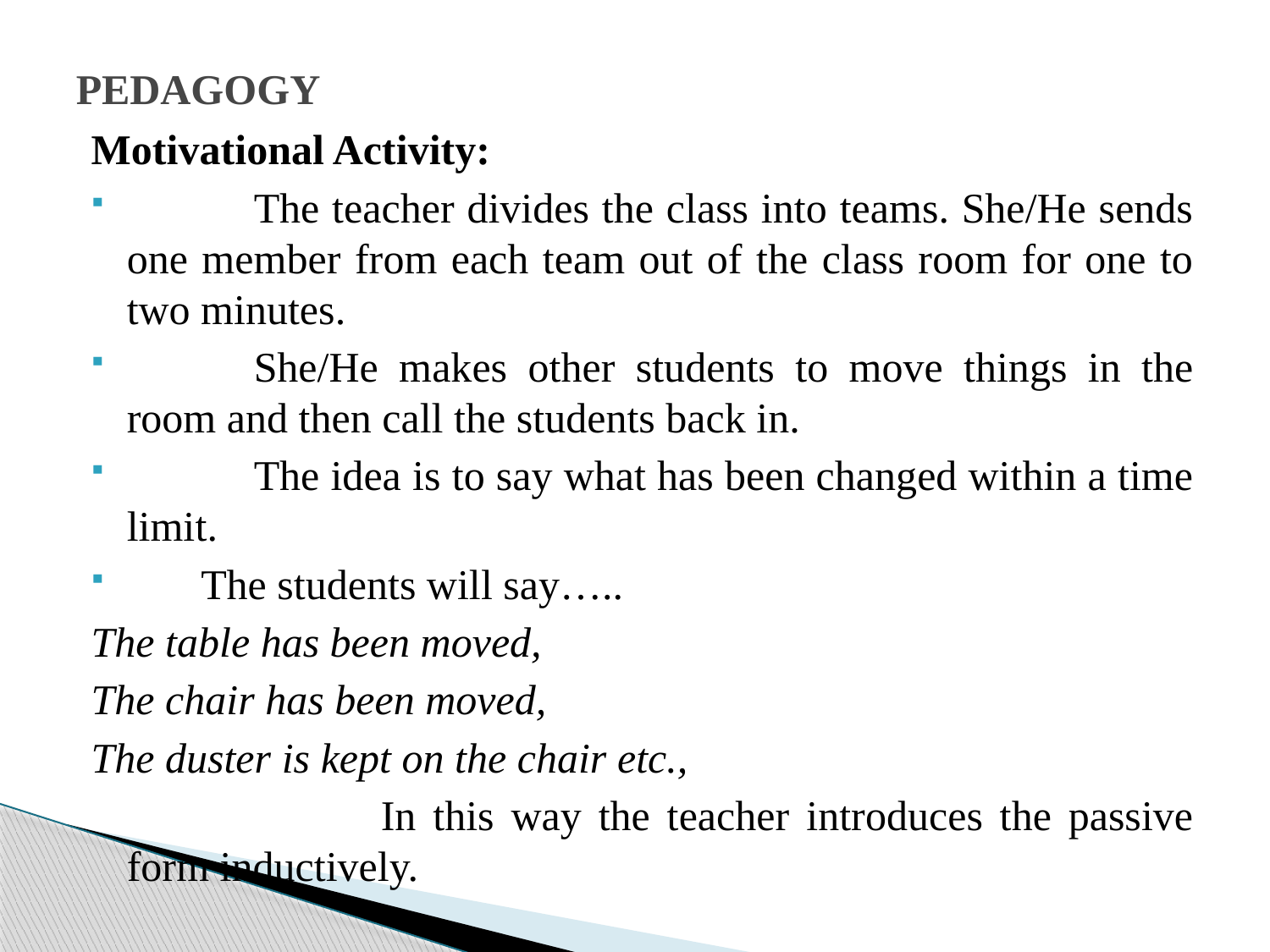

# PEDAGOGY
Motivational Activity:
	The teacher divides the class into teams. She/He sends one member from each team out of the class room for one to two minutes.
	She/He makes other students to move things in the room and then call the students back in.
	The idea is to say what has been changed within a time limit.
       The students will say…..
The table has been moved,
The chair has been moved,
The duster is kept on the chair etc.,
			In this way the teacher introduces the passive form inductively.